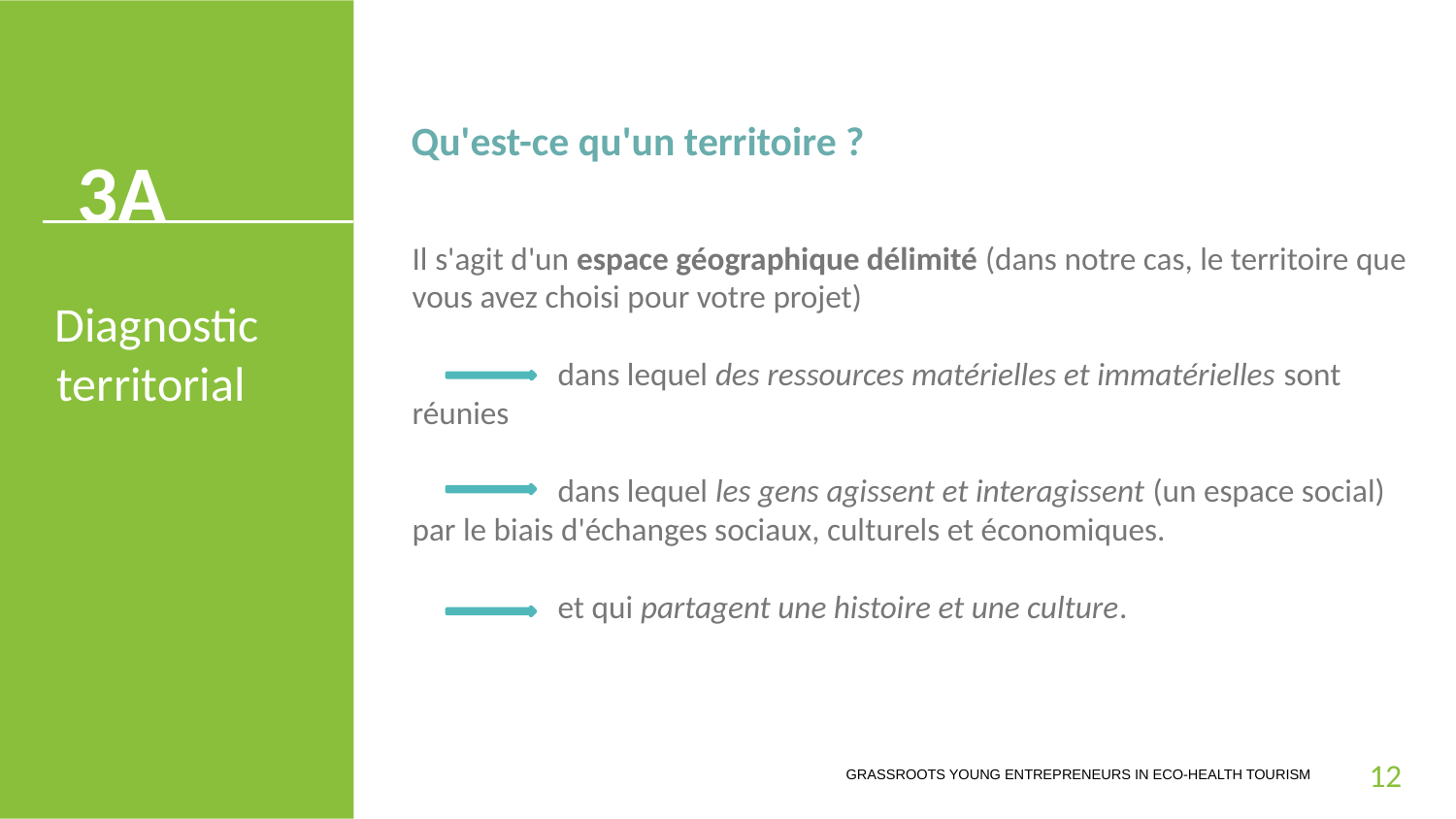

Qu'est-ce qu'un territoire ?
3A

Il s'agit d'un espace géographique délimité (dans notre cas, le territoire que vous avez choisi pour votre projet)

	dans lequel des ressources matérielles et immatérielles sont réunies

	dans lequel les gens agissent et interagissent (un espace social) par le biais d'échanges sociaux, culturels et économiques.

	et qui partagent une histoire et une culture.

Diagnostic territorial

12
GRASSROOTS YOUNG ENTREPRENEURS IN ECO-HEALTH TOURISM